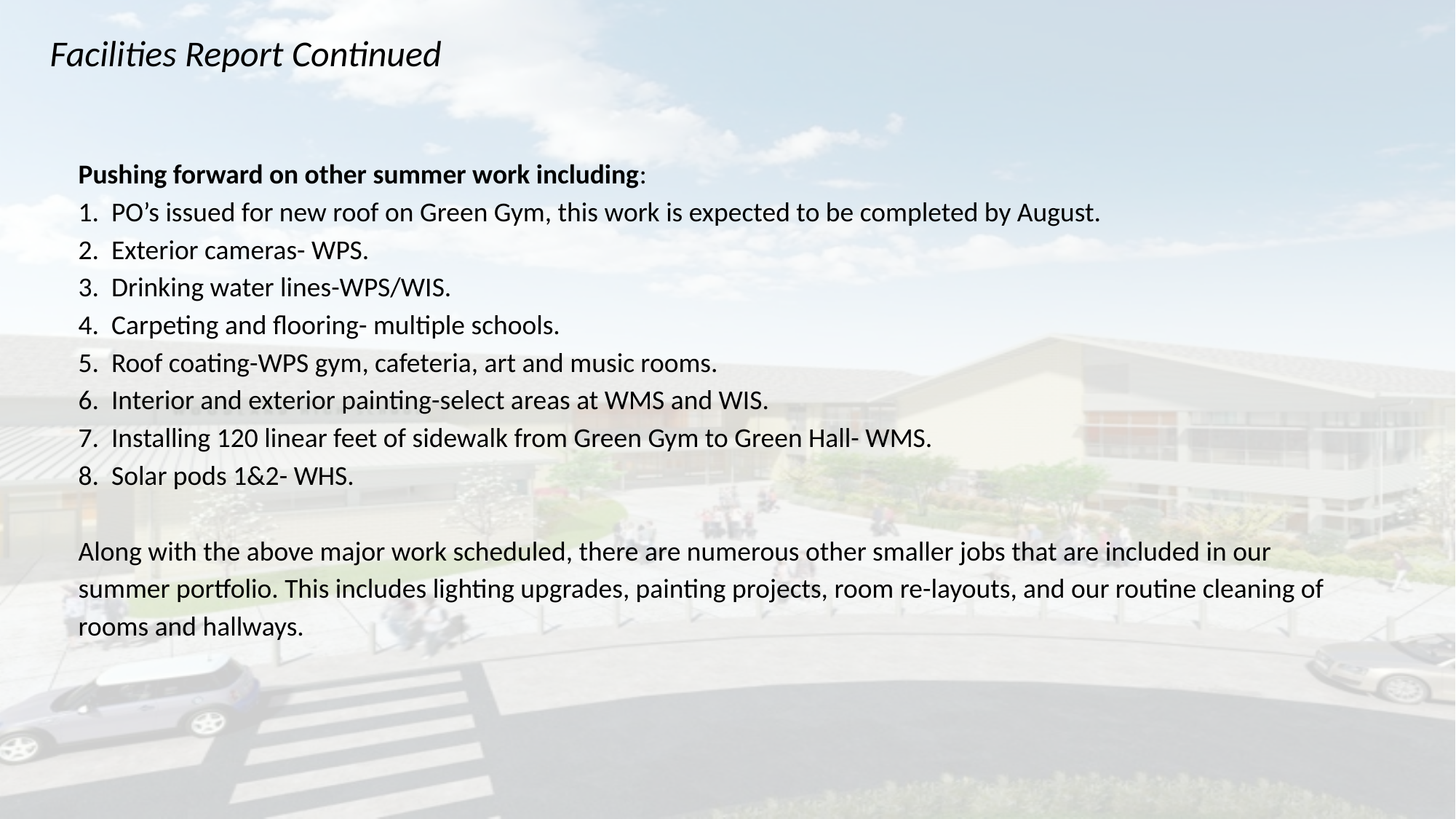

Facilities Report Continued
Pushing forward on other summer work including:
1.  PO’s issued for new roof on Green Gym, this work is expected to be completed by August.
2.  Exterior cameras- WPS.
3.  Drinking water lines-WPS/WIS.
4.  Carpeting and flooring- multiple schools.
5.  Roof coating-WPS gym, cafeteria, art and music rooms.
6.  Interior and exterior painting-select areas at WMS and WIS.
7.  Installing 120 linear feet of sidewalk from Green Gym to Green Hall- WMS.
8.  Solar pods 1&2- WHS.

Along with the above major work scheduled, there are numerous other smaller jobs that are included in our summer portfolio. This includes lighting upgrades, painting projects, room re-layouts, and our routine cleaning of rooms and hallways.